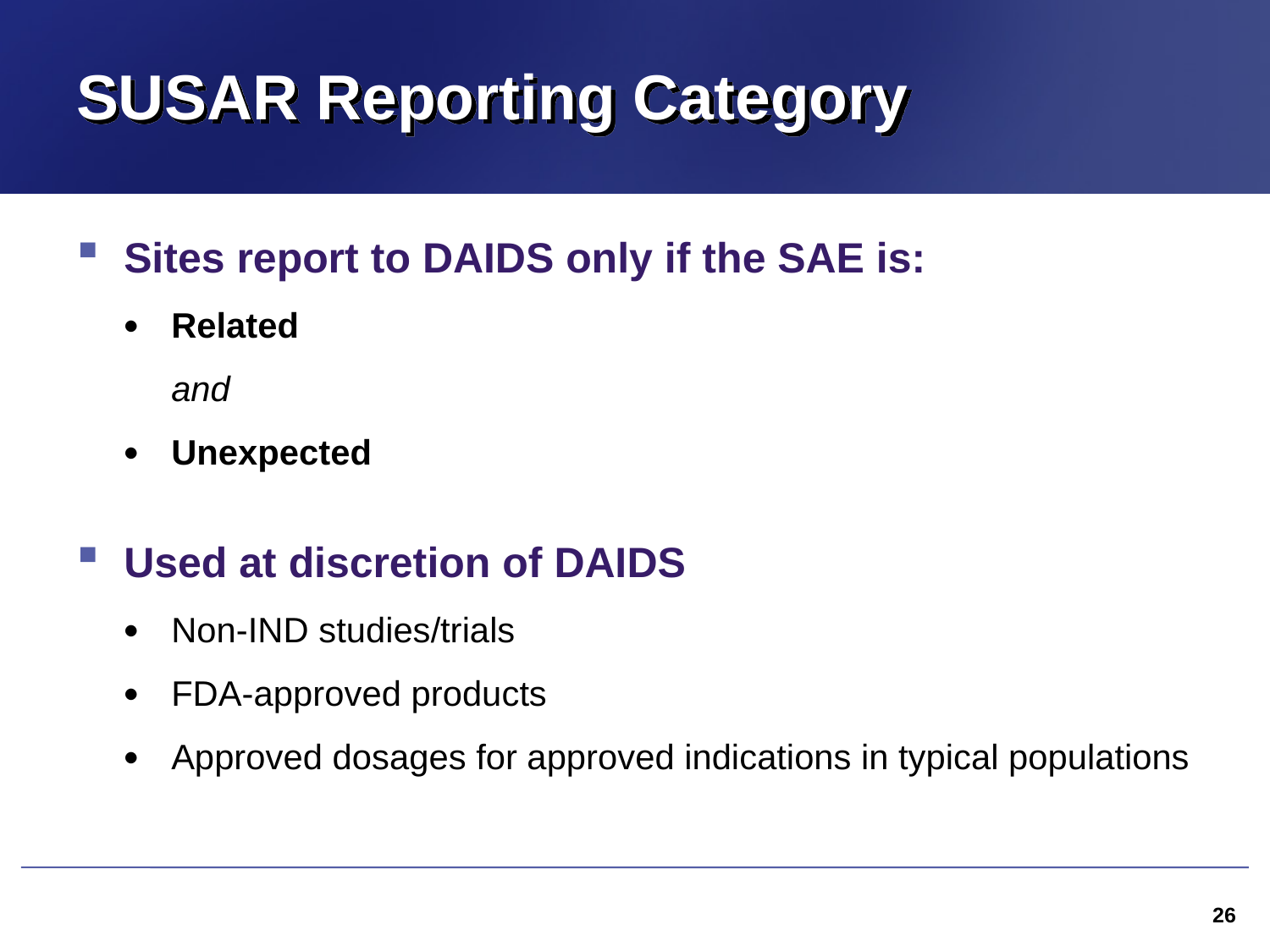

# SUSAR Reporting Category
Sites report to DAIDS only if the SAE is:
Related
	and
Unexpected
Used at discretion of DAIDS
Non-IND studies/trials
FDA-approved products
Approved dosages for approved indications in typical populations

26